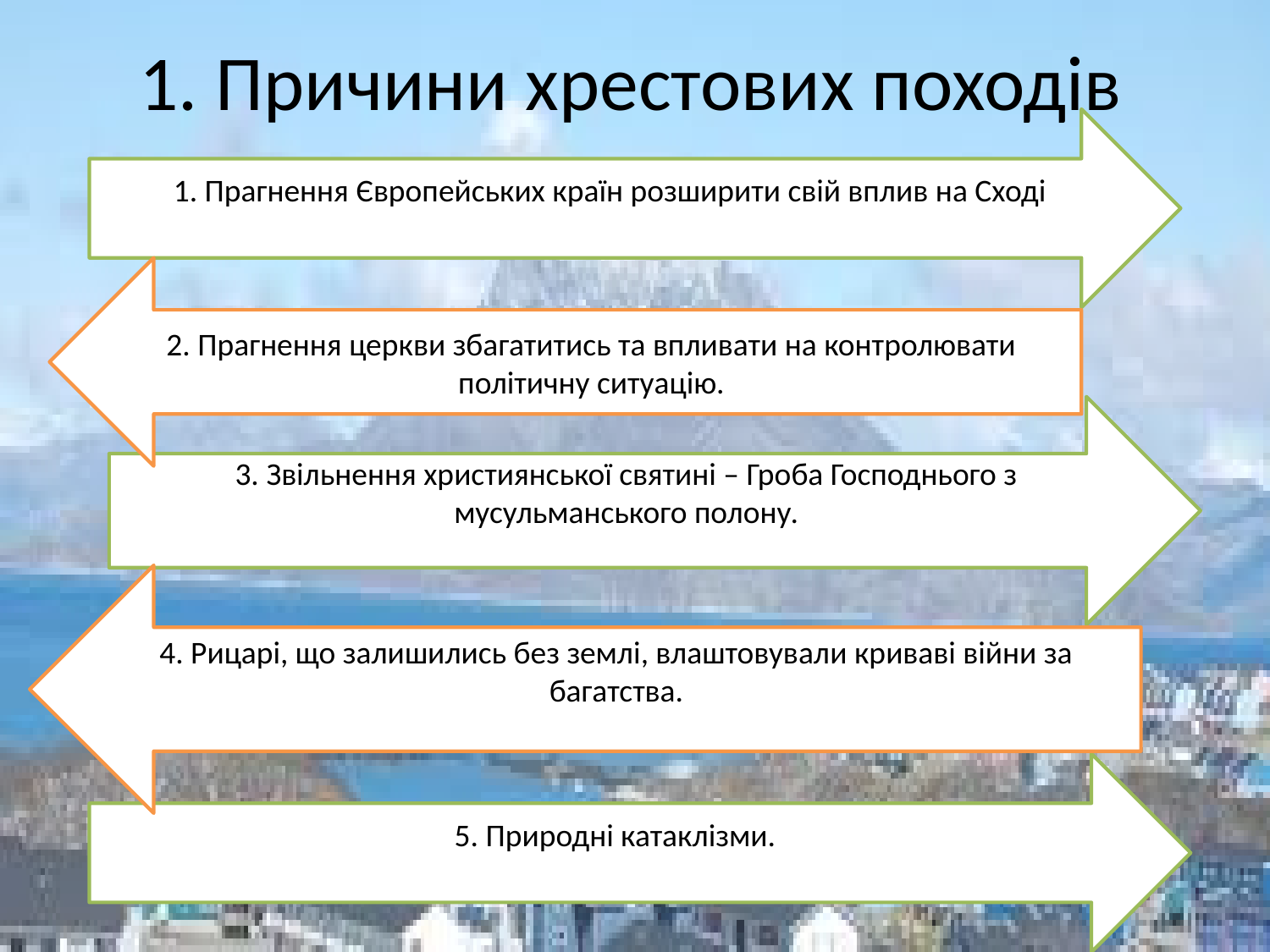

# 1. Причини хрестових походів
1. Прагнення Європейських країн розширити свій вплив на Сході

2. Прагнення церкви збагатитись та впливати на контролювати політичну ситуацію.
3. Звільнення християнської святині – Гроба Господнього з мусульманського полону.

4. Рицарі, що залишились без землі, влаштовували криваві війни за багатства.

5. Природні катаклізми.